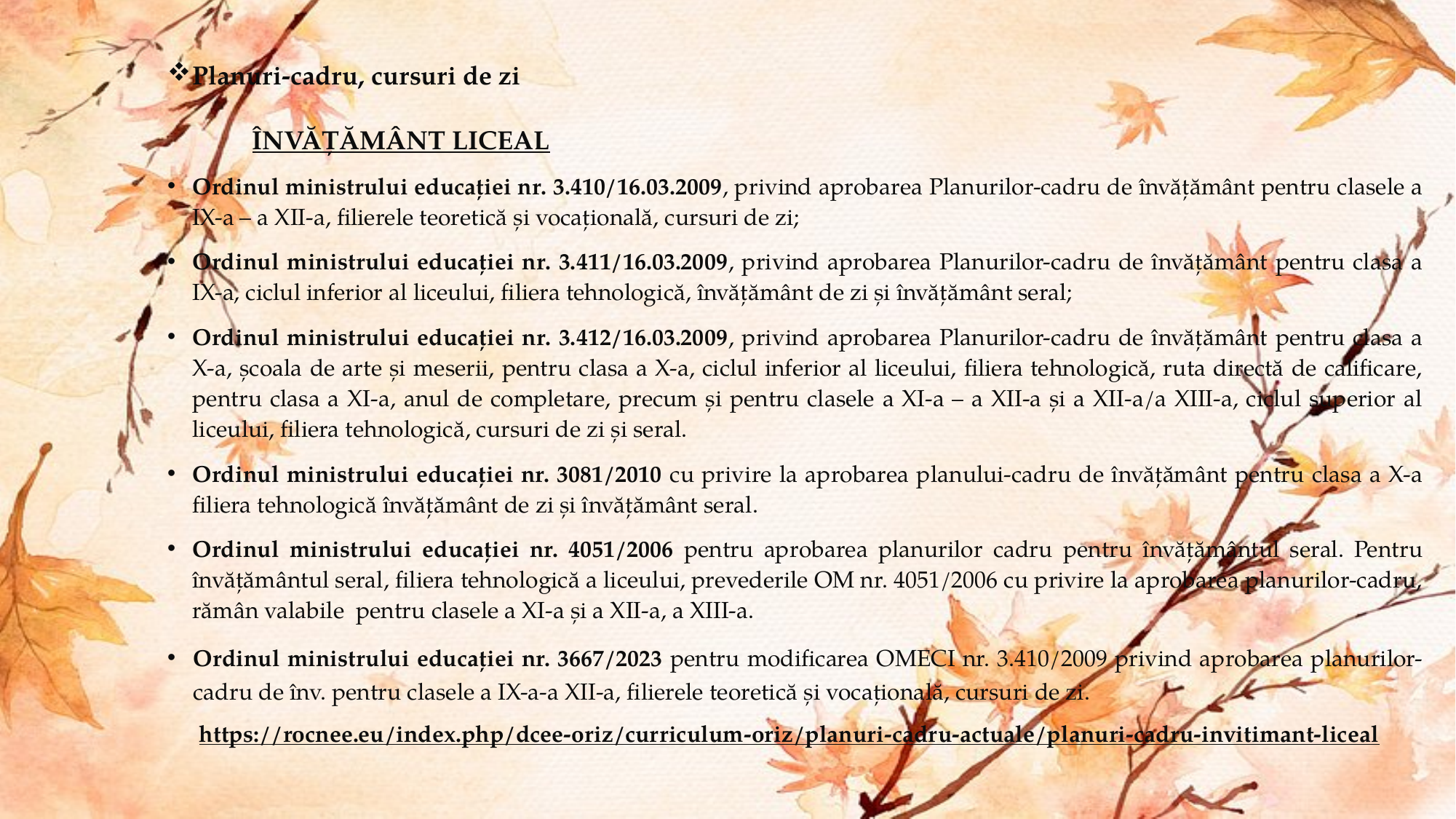

Planuri-cadru, cursuri de zi
             ÎNVĂȚĂMÂNT LICEAL
Ordinul ministrului educației nr. 3.410/16.03.2009, privind aprobarea Planurilor-cadru de învățământ pentru clasele a IX-a – a XII-a, filierele teoretică și vocațională, cursuri de zi;
Ordinul ministrului educației nr. 3.411/16.03.2009, privind aprobarea Planurilor-cadru de învățământ pentru clasa a IX-a, ciclul inferior al liceului, filiera tehnologică, învățământ de zi și învățământ seral;
Ordinul ministrului educației nr. 3.412/16.03.2009, privind aprobarea Planurilor-cadru de învățământ pentru clasa a X-a, școala de arte și meserii, pentru clasa a X-a, ciclul inferior al liceului, filiera tehnologică, ruta directă de calificare, pentru clasa a XI-a, anul de completare, precum și pentru clasele a XI-a – a XII-a și a XII-a/a XIII-a, ciclul superior al liceului, filiera tehnologică, cursuri de zi și seral.
Ordinul ministrului educației nr. 3081/2010 cu privire la aprobarea planului-cadru de învățământ pentru clasa a X-a filiera tehnologică învățământ de zi și învățământ seral.
Ordinul ministrului educației nr. 4051/2006 pentru aprobarea planurilor cadru pentru învățământul seral. Pentru învățământul seral, filiera tehnologică a liceului, prevederile OM nr. 4051/2006 cu privire la aprobarea planurilor-cadru, rămân valabile  pentru clasele a XI-a și a XII-a, a XIII-a.
Ordinul ministrului educației nr. 3667/2023 pentru modificarea OMECI nr. 3.410/2009 privind aprobarea planurilor-cadru de înv. pentru clasele a IX-a-a XII-a, filierele teoretică şi vocaţională, cursuri de zi.
https://rocnee.eu/index.php/dcee-oriz/curriculum-oriz/planuri-cadru-actuale/planuri-cadru-invitimant-liceal